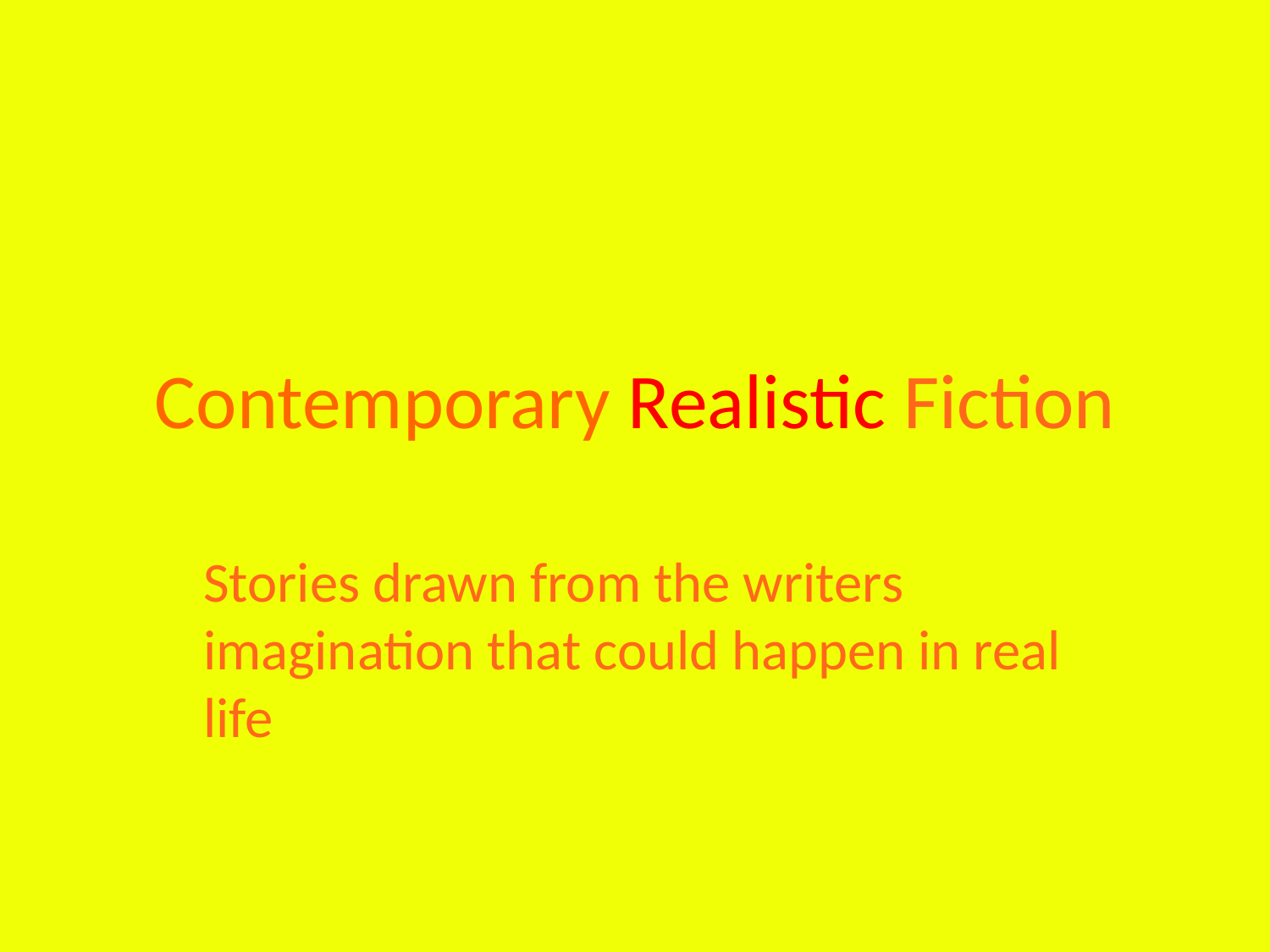

# Contemporary Realistic Fiction
Stories drawn from the writers imagination that could happen in real life